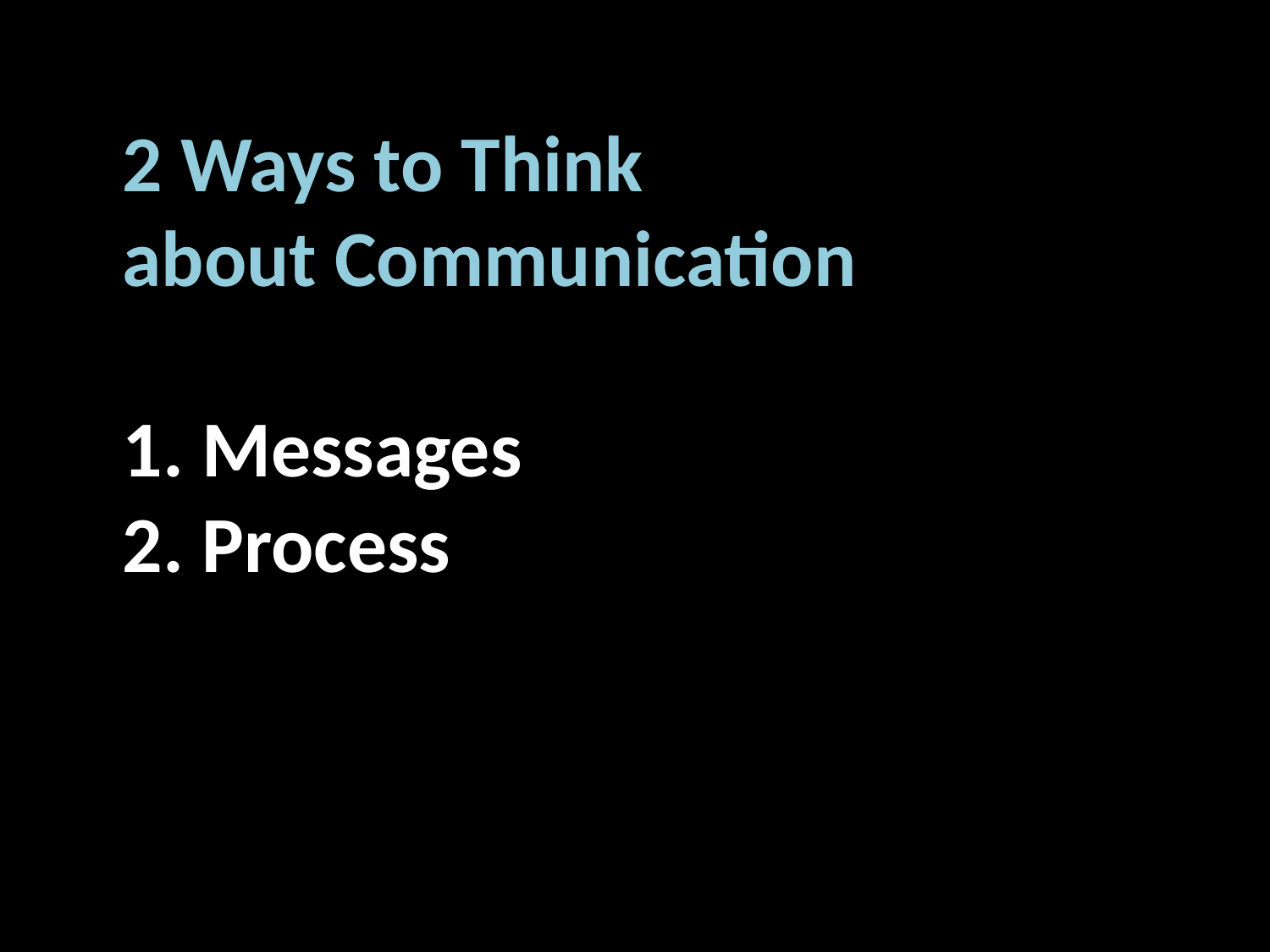

2 Ways to Think
about Communication

 Messages
 Process